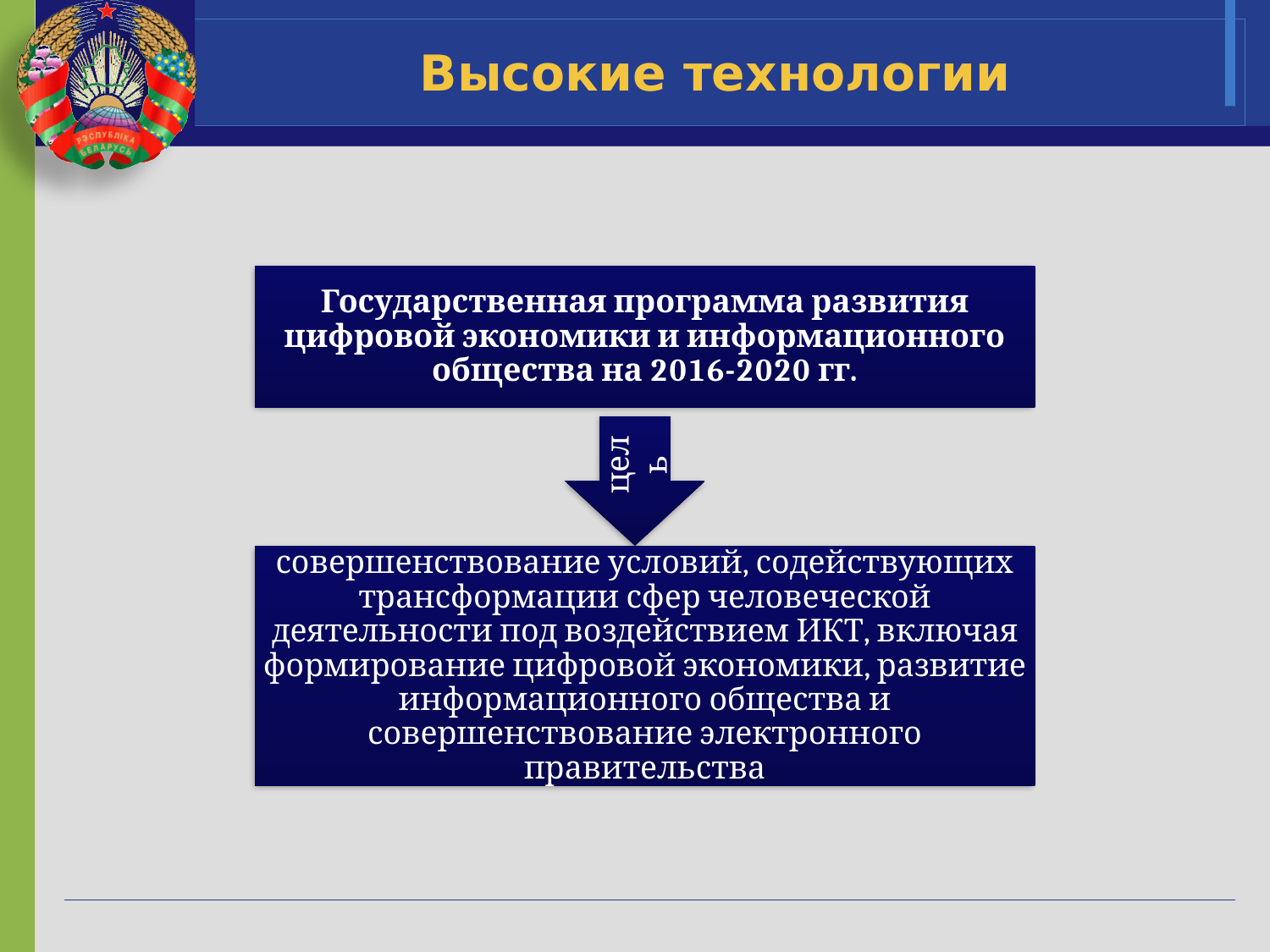

# Высокие технологии

Государственная программа развития цифровой экономики и информационного общества на 2016-2020 гг.
цель

совершенствование условий, содействующих трансформации сфер человеческой деятельности под воздействием ИКТ, включая формирование цифровой экономики, развитие информационного общества и совершенствование электронного правительства